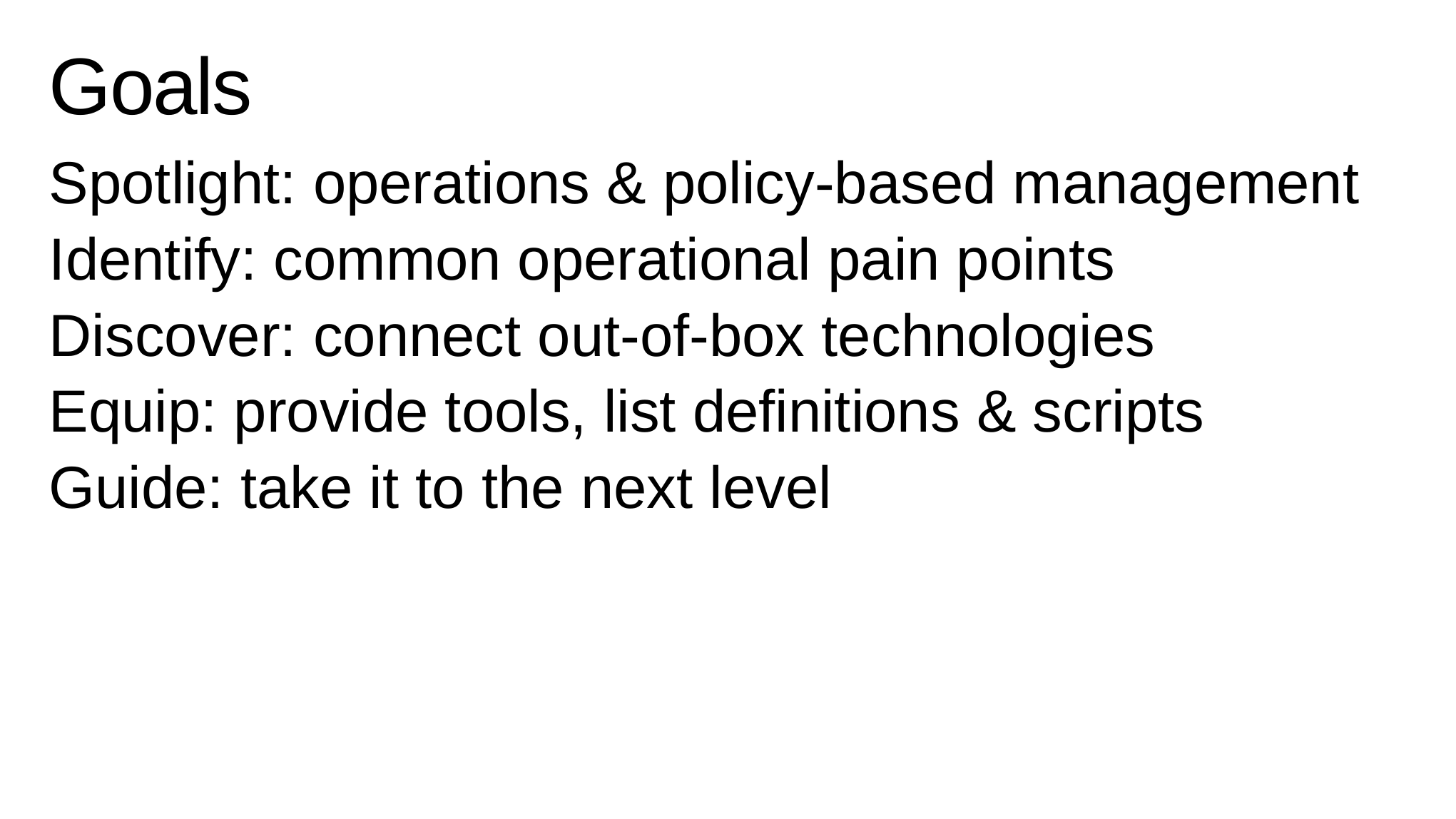

# Goals
Spotlight: operations & policy-based management
Identify: common operational pain points
Discover: connect out-of-box technologies
Equip: provide tools, list definitions & scripts
Guide: take it to the next level